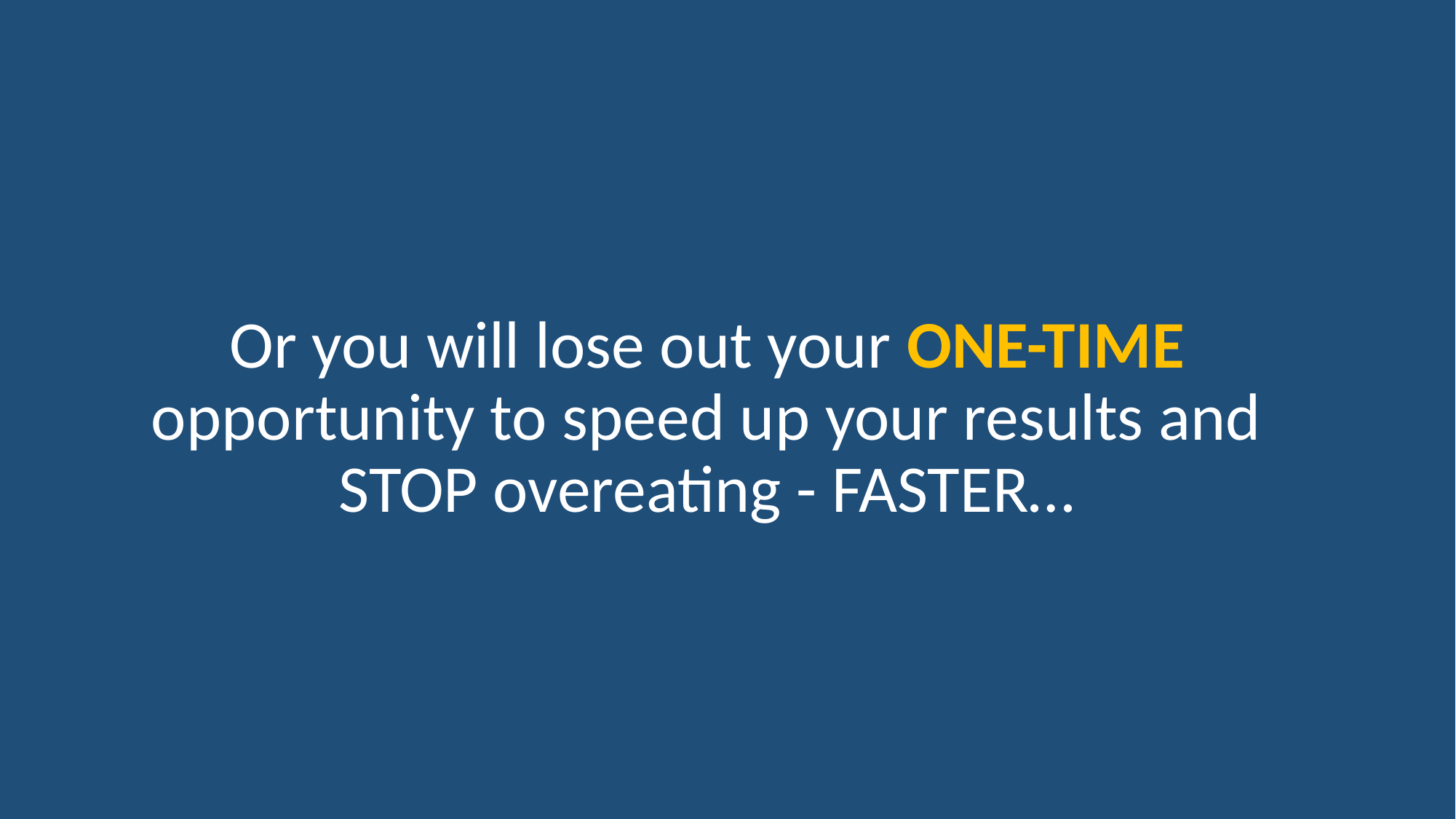

# Or you will lose out your ONE-TIME opportunity to speed up your results and STOP overeating - FASTER…